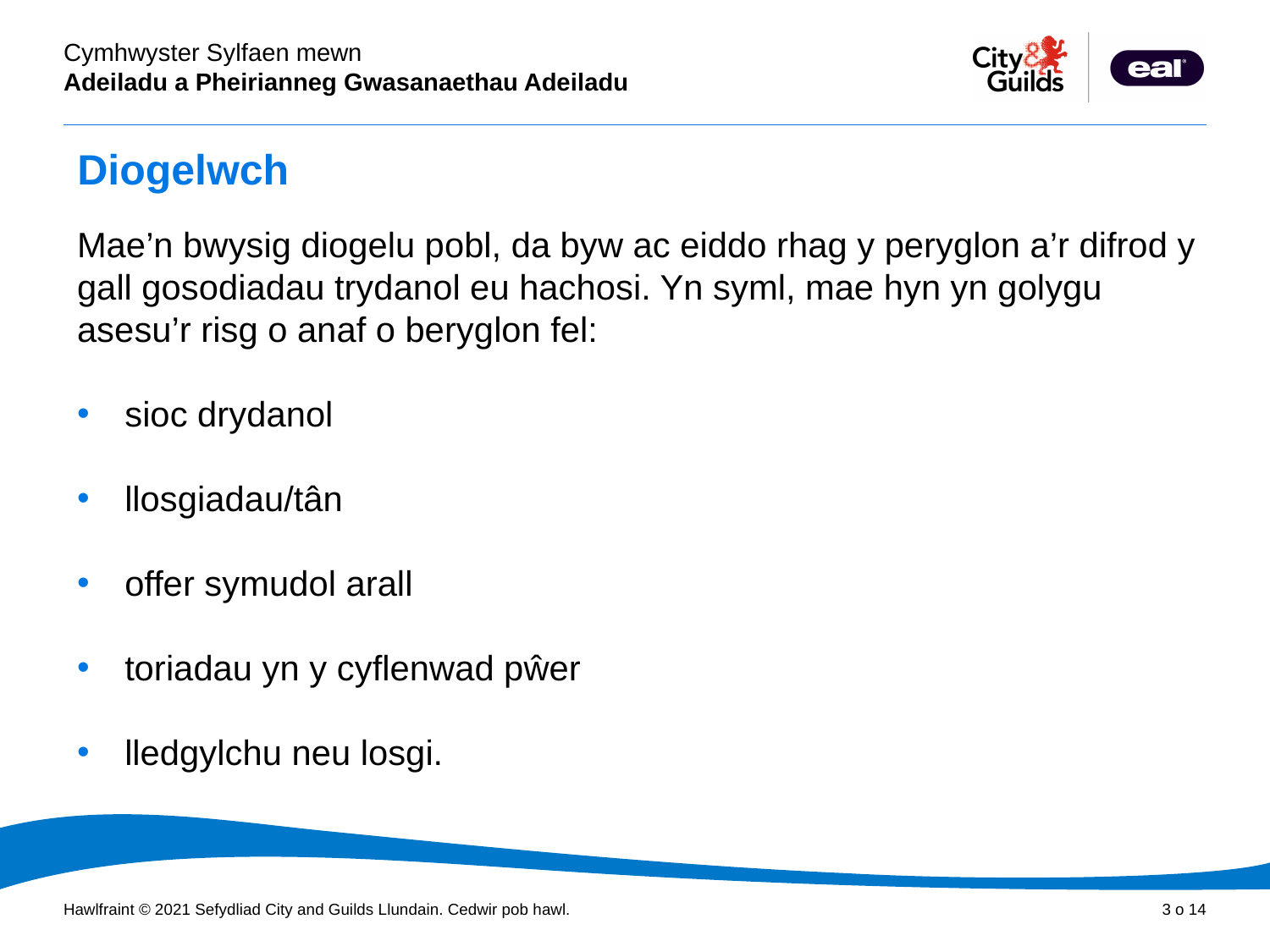

Diogelwch
Mae’n bwysig diogelu pobl, da byw ac eiddo rhag y peryglon a’r difrod y gall gosodiadau trydanol eu hachosi. Yn syml, mae hyn yn golygu asesu’r risg o anaf o beryglon fel:

sioc drydanol

llosgiadau/tân

offer symudol arall

toriadau yn y cyflenwad pŵer

lledgylchu neu losgi.